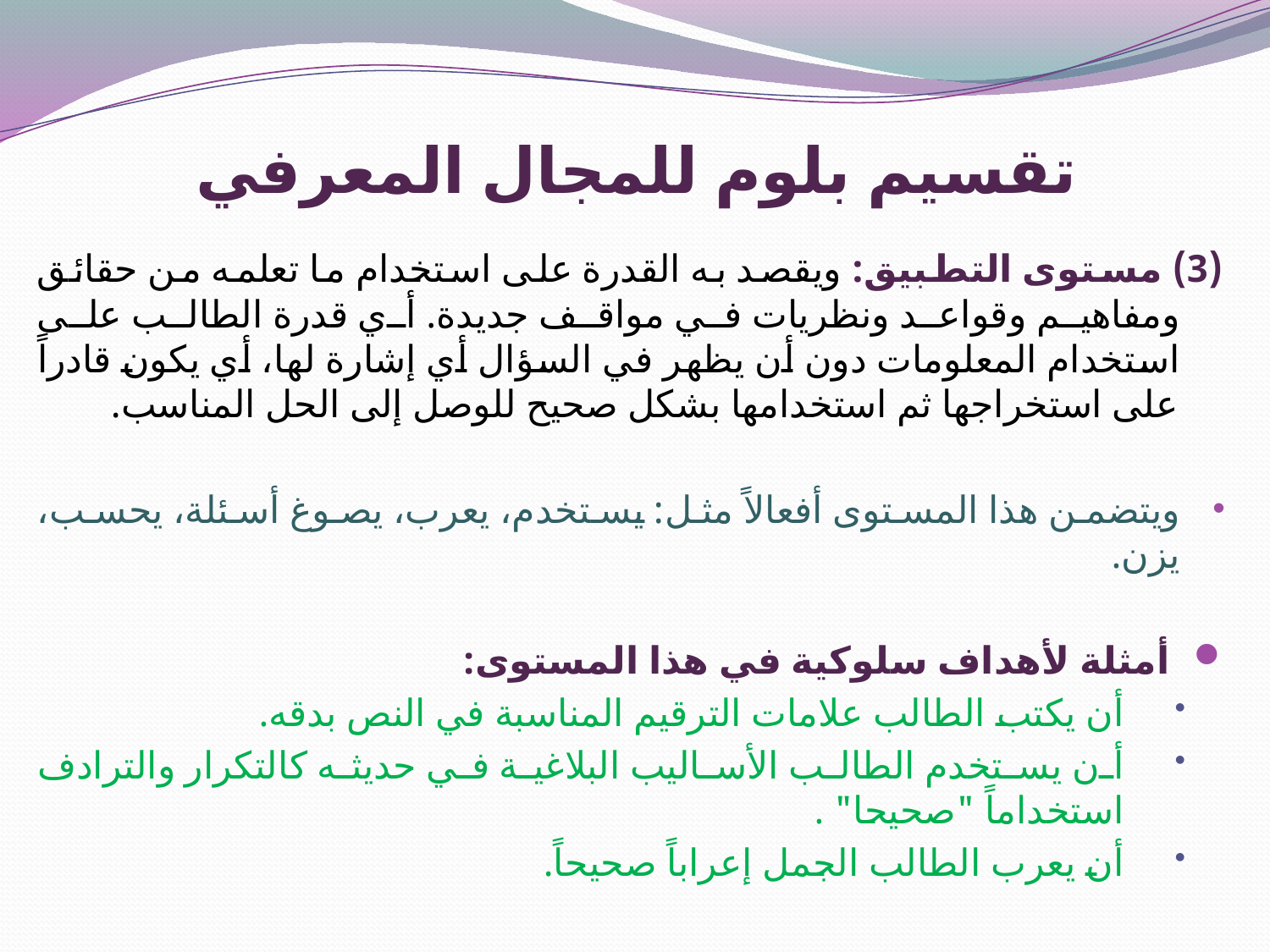

# تقسيم بلوم للمجال المعرفي

(3) مستوى التطبيق: ويقصد به القدرة على استخدام ما تعلمه من حقائق ومفاهيم وقواعد ونظريات في مواقف جديدة. أي قدرة الطالب على استخدام المعلومات دون أن يظهر في السؤال أي إشارة لها، أي يكون قادراً على استخراجها ثم استخدامها بشكل صحيح للوصل إلى الحل المناسب.

ويتضمن هذا المستوى أفعالاً مثل: يستخدم، يعرب، يصوغ أسئلة، يحسب، يزن.

 أمثلة لأهداف سلوكية في هذا المستوى:
أن يكتب الطالب علامات الترقيم المناسبة في النص بدقه.
أن يستخدم الطالب الأساليب البلاغية في حديثه كالتكرار والترادف استخداماً "صحيحا" .
أن يعرب الطالب الجمل إعراباً صحيحاً.